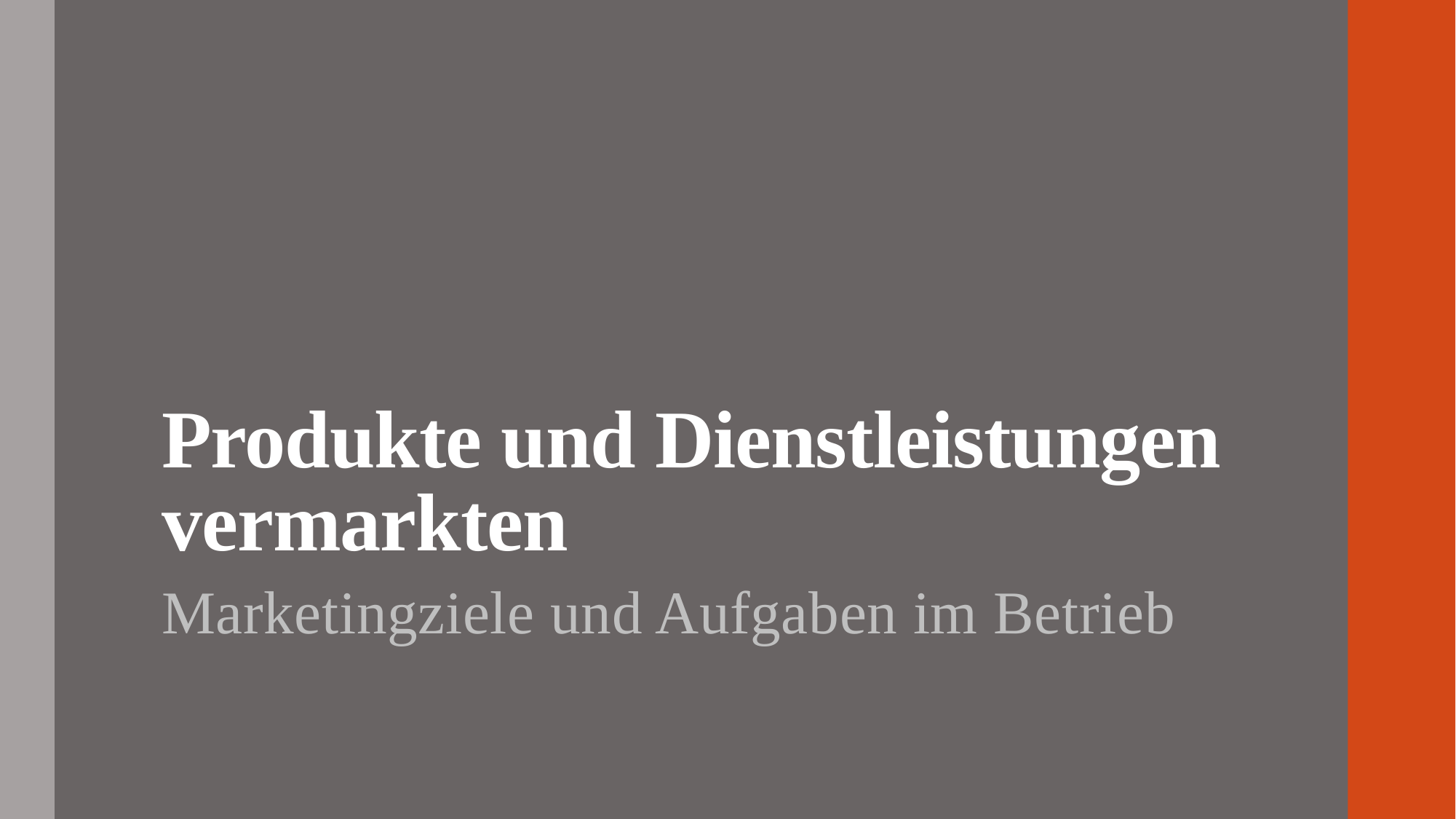

# Produkte und Dienstleistungen vermarkten
Marketingziele und Aufgaben im Betrieb